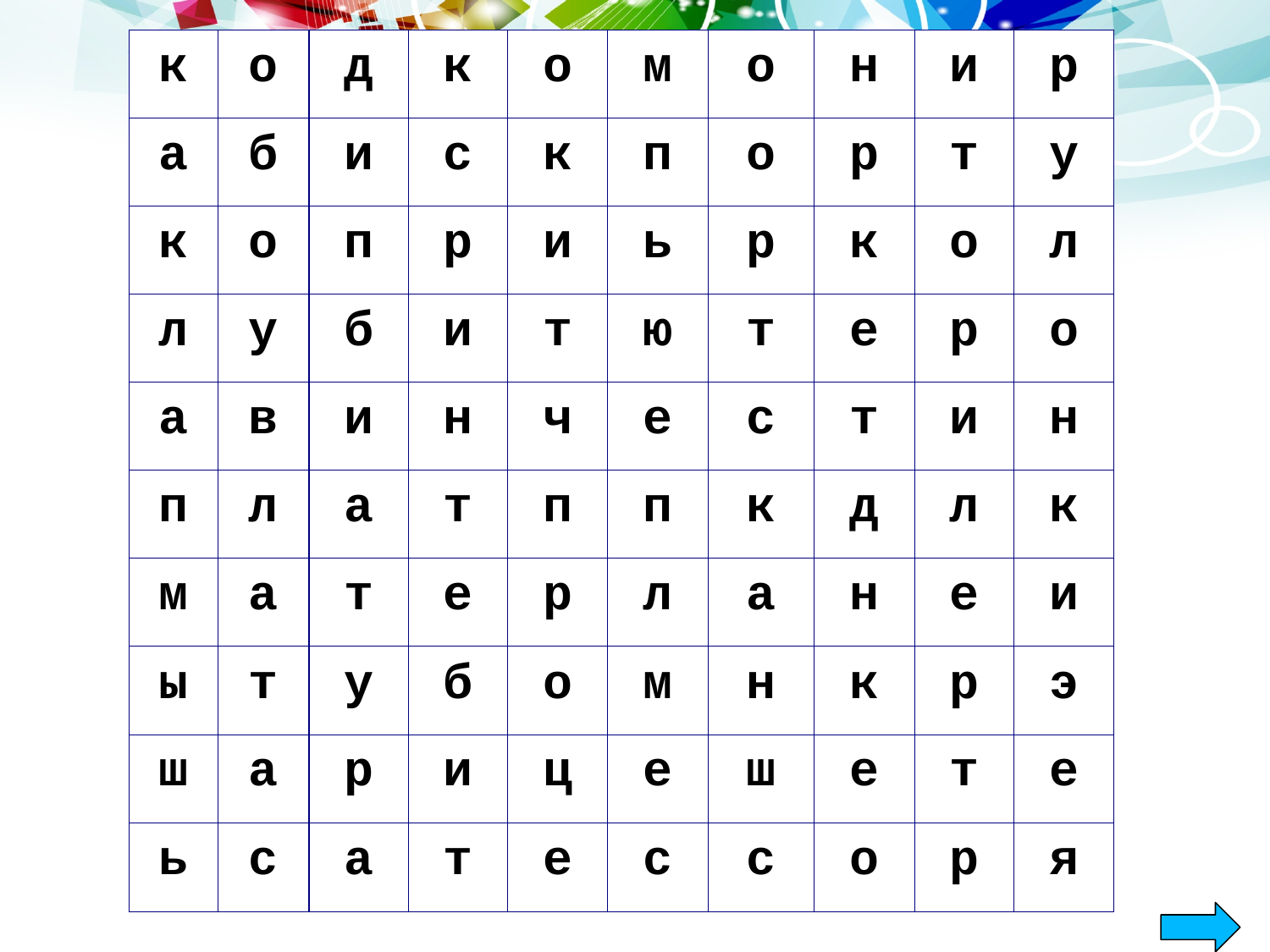

| к | о | д | к | о | м | о | н | и | р |
| --- | --- | --- | --- | --- | --- | --- | --- | --- | --- |
| а | б | и | с | к | п | о | р | т | у |
| к | о | п | р | и | ь | р | к | о | л |
| л | у | б | и | т | ю | т | е | р | о |
| а | в | и | н | ч | е | с | т | и | н |
| п | л | а | т | п | п | к | д | л | к |
| м | а | т | е | р | л | а | н | е | и |
| ы | т | у | б | о | м | н | к | р | э |
| ш | а | р | и | ц | е | ш | е | т | е |
| ь | с | а | т | е | с | с | о | р | я |